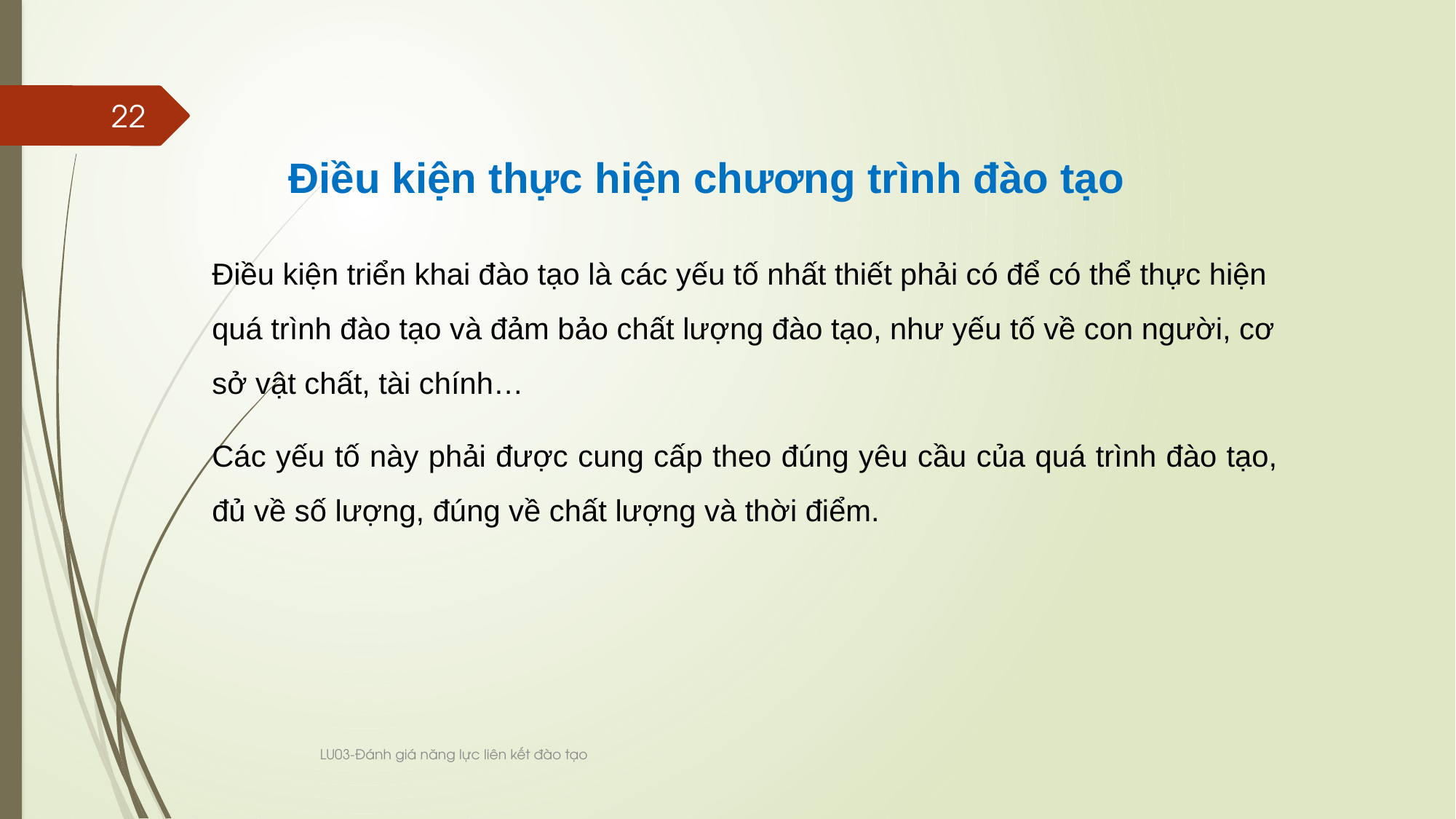

22
 Điều kiện thực hiện chương trình đào tạo
Điều kiện triển khai đào tạo là các yếu tố nhất thiết phải có để có thể thực hiện quá trình đào tạo và đảm bảo chất lượng đào tạo, như yếu tố về con người, cơ sở vật chất, tài chính…
Các yếu tố này phải được cung cấp theo đúng yêu cầu của quá trình đào tạo, đủ về số lượng, đúng về chất lượng và thời điểm.
LU03-Đánh giá năng lực liên kết đào tạo